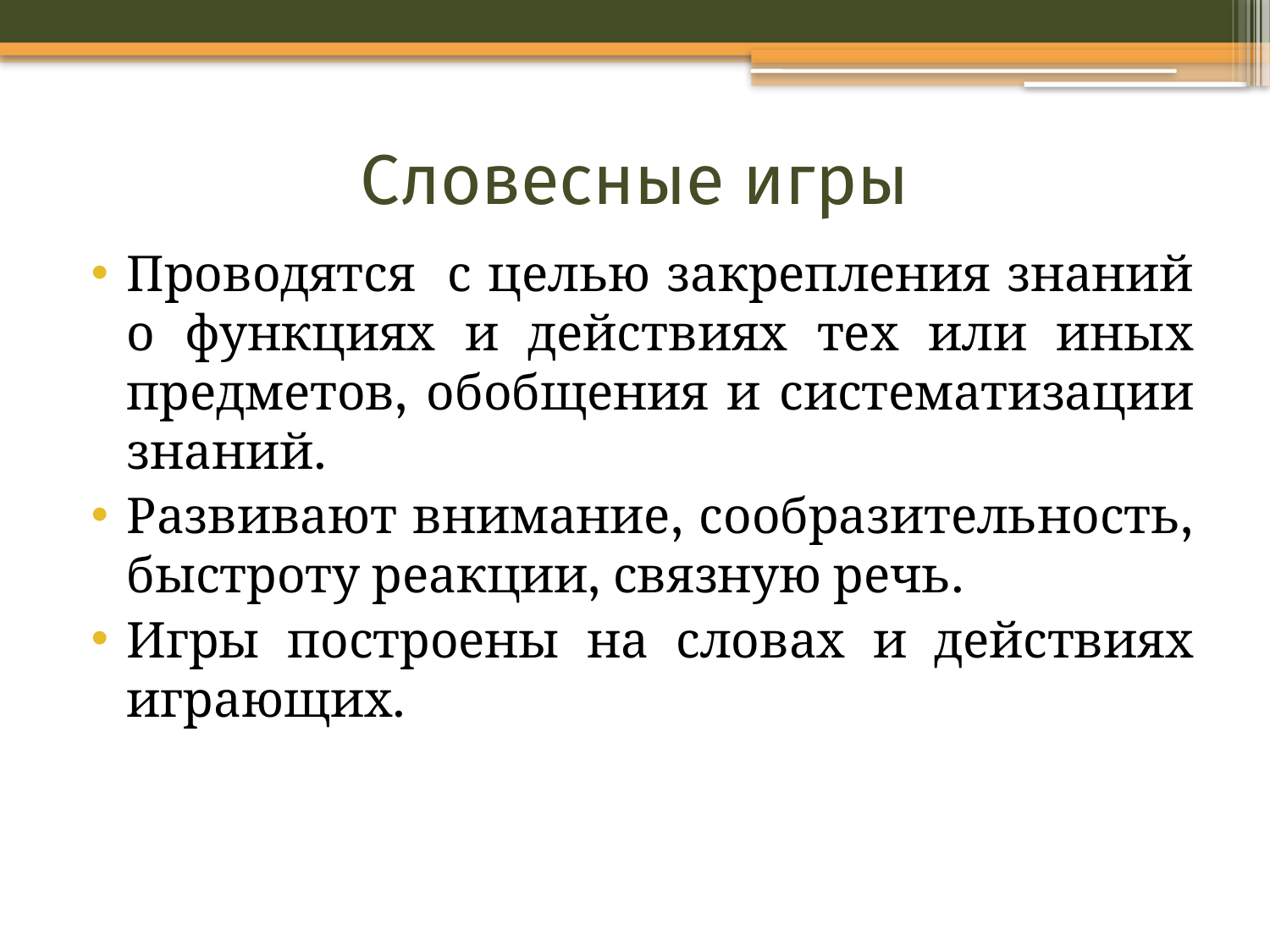

# Словесные игры
Проводятся  с целью закрепления знаний о функциях и действиях тех или иных предметов, обобщения и систематизации знаний.
Развивают внимание, сообразительность, быстроту реакции, связную речь.
Игры построены на словах и действиях играющих.